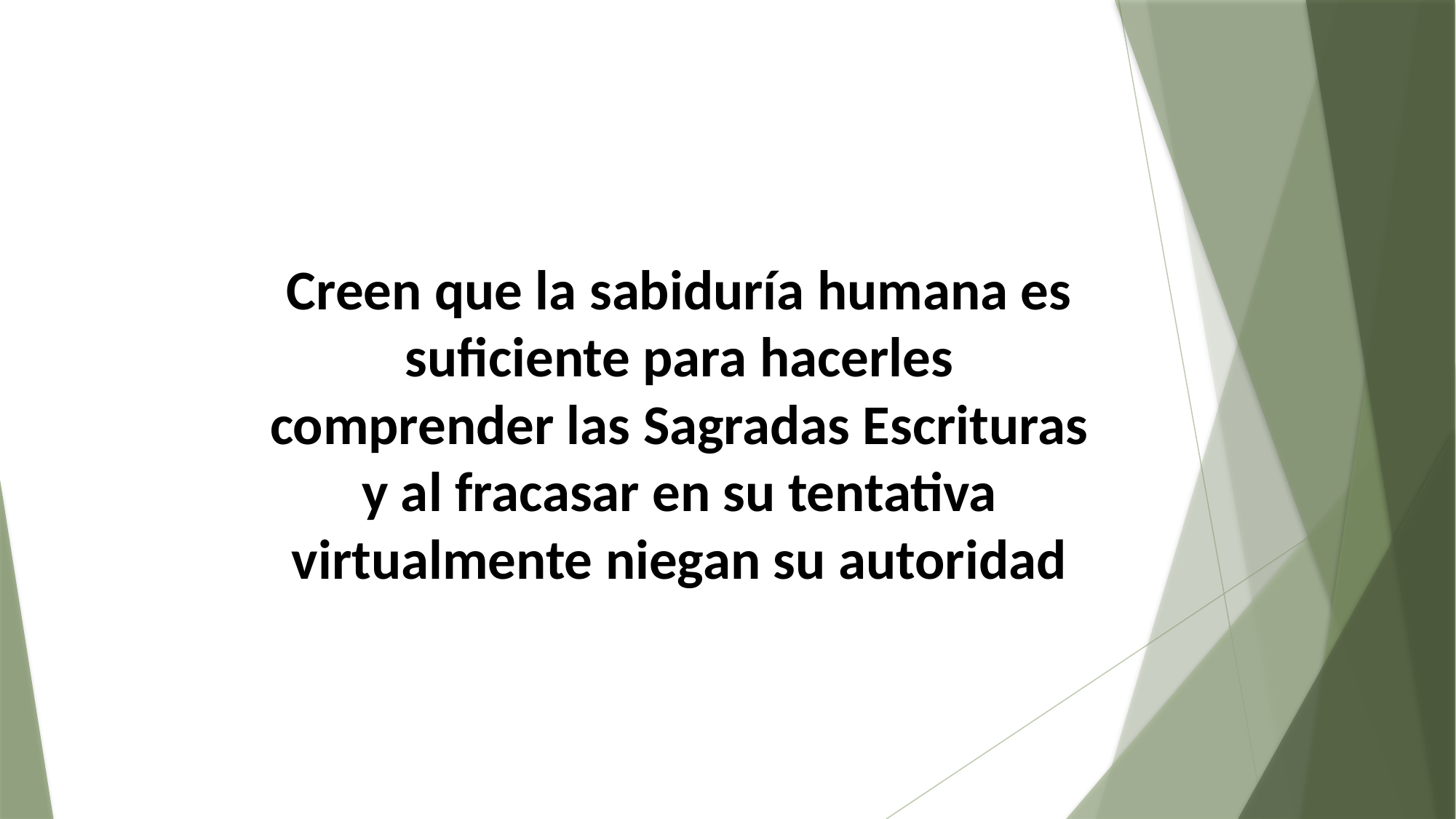

Creen que la sabiduría humana es suficiente para hacerles comprender las Sagradas Escrituras y al fracasar en su tentativa virtualmente niegan su autoridad